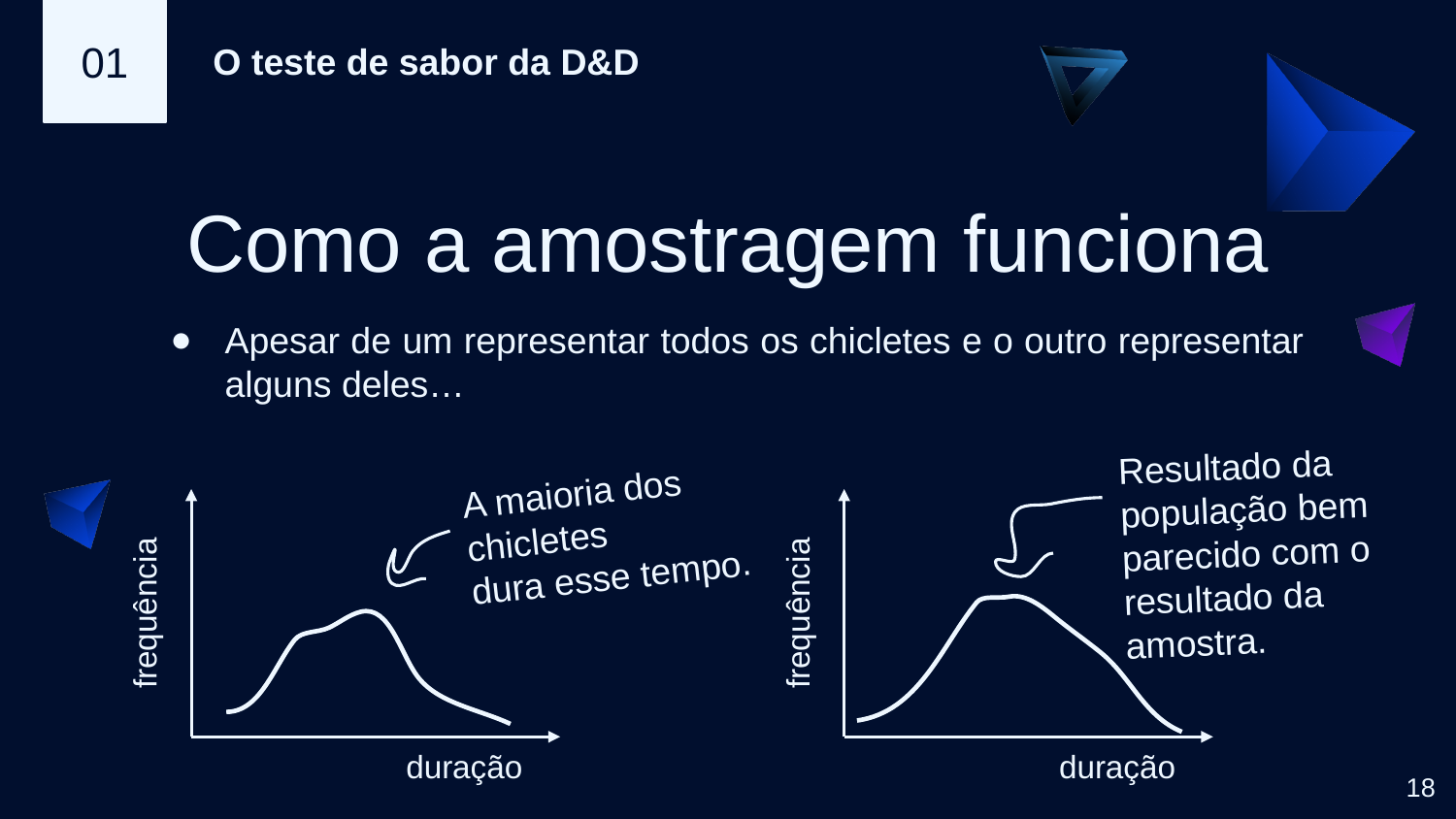

01
O teste de sabor da D&D
# Como a amostragem funciona
Apesar de um representar todos os chicletes e o outro representar alguns deles…
Resultado da população bem parecido com o
resultado da amostra.
A maioria dos chicletes
dura esse tempo.

frequência
frequência

duração
duração
18